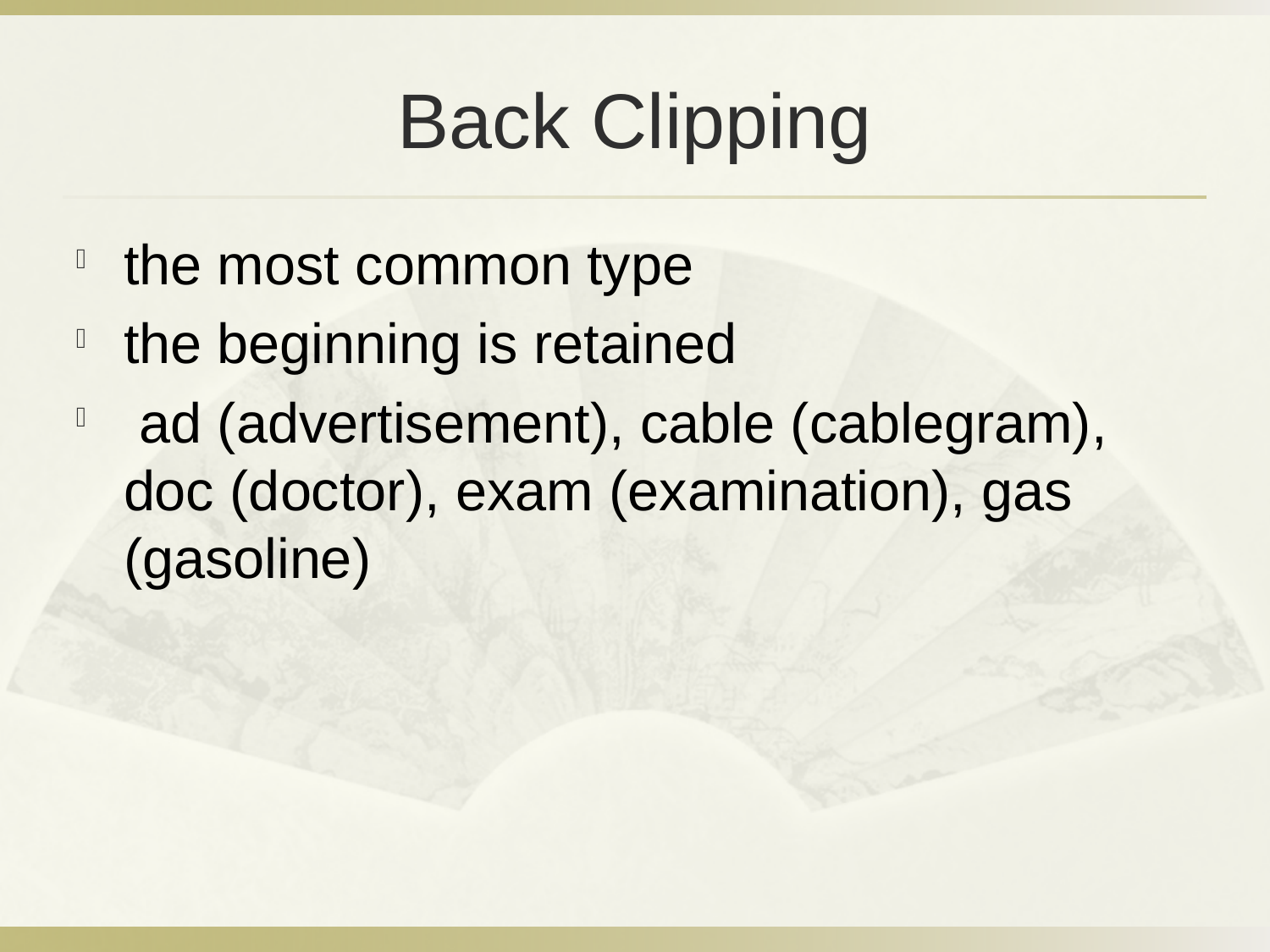

# Back Clipping
the most common type
the beginning is retained
 ad (advertisement), cable (cablegram), doc (doctor), exam (examination), gas (gasoline)